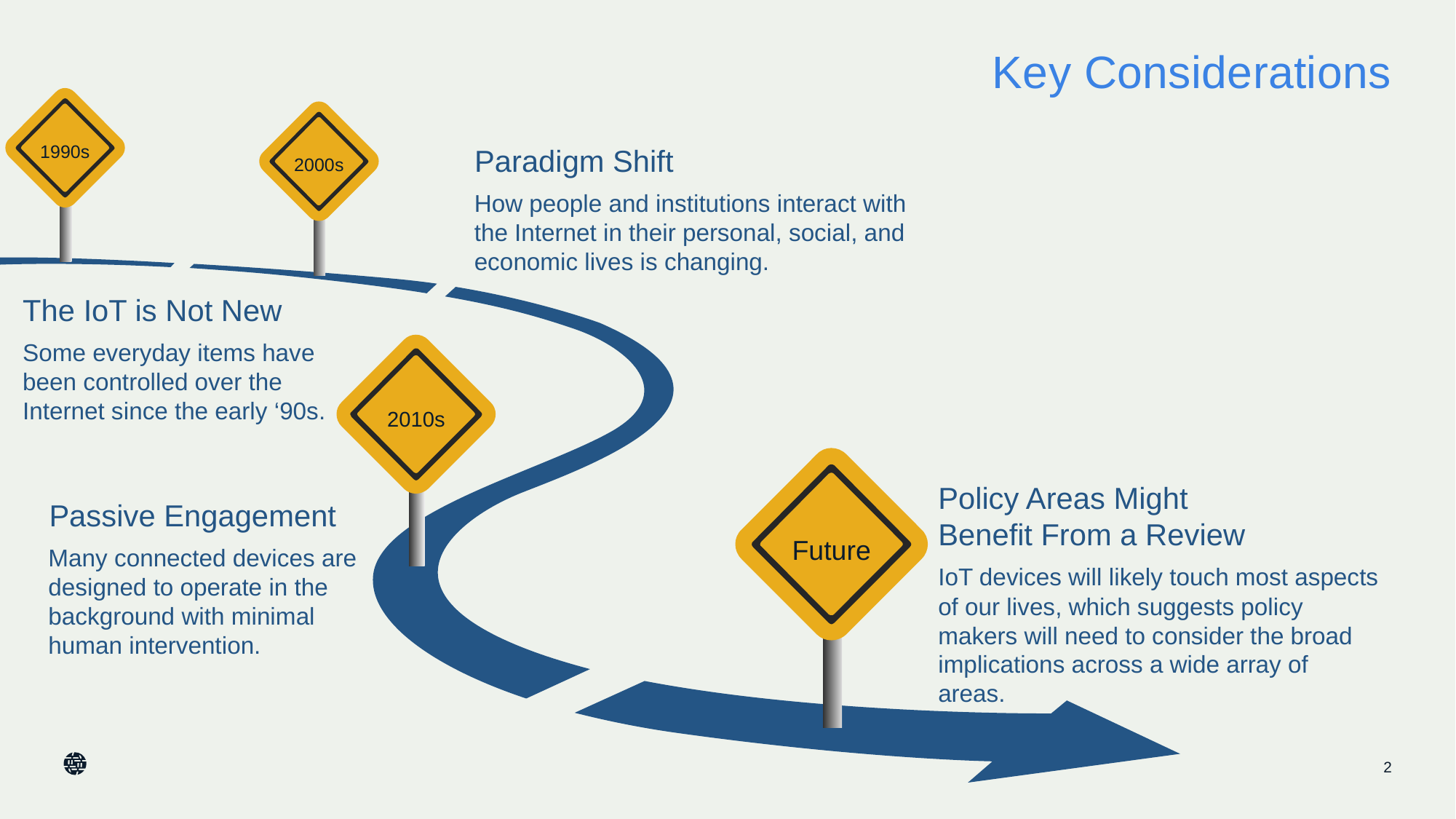

# Key Considerations

1990s

2000s
Paradigm Shift
How people and institutions interact with the Internet in their personal, social, and economic lives is changing.

The IoT is Not New
Some everyday items have
been controlled over the
Internet since the early ‘90s.

2010s

Future
Policy Areas Might
Benefit From a Review
IoT devices will likely touch most aspects of our lives, which suggests policy makers will need to consider the broad implications across a wide array of areas.
Passive Engagement
Many connected devices are designed to operate in the background with minimal human intervention.
2